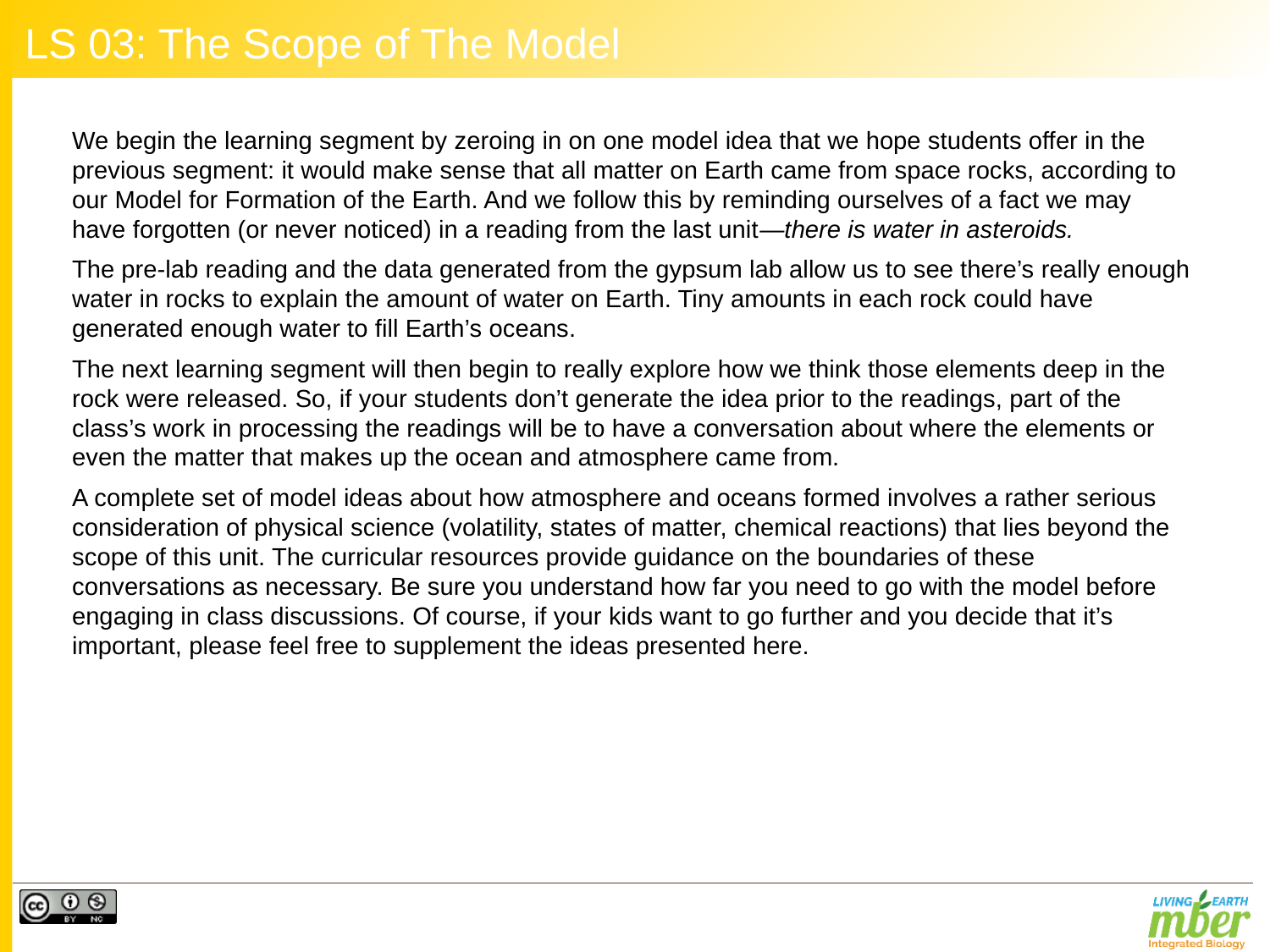

# LS 03: The Scope of The Model
We begin the learning segment by zeroing in on one model idea that we hope students offer in the previous segment: it would make sense that all matter on Earth came from space rocks, according to our Model for Formation of the Earth. And we follow this by reminding ourselves of a fact we may have forgotten (or never noticed) in a reading from the last unit—there is water in asteroids.
The pre-lab reading and the data generated from the gypsum lab allow us to see there’s really enough water in rocks to explain the amount of water on Earth. Tiny amounts in each rock could have generated enough water to fill Earth’s oceans.
The next learning segment will then begin to really explore how we think those elements deep in the rock were released. So, if your students don’t generate the idea prior to the readings, part of the class’s work in processing the readings will be to have a conversation about where the elements or even the matter that makes up the ocean and atmosphere came from.
A complete set of model ideas about how atmosphere and oceans formed involves a rather serious consideration of physical science (volatility, states of matter, chemical reactions) that lies beyond the scope of this unit. The curricular resources provide guidance on the boundaries of these conversations as necessary. Be sure you understand how far you need to go with the model before engaging in class discussions. Of course, if your kids want to go further and you decide that it’s important, please feel free to supplement the ideas presented here.